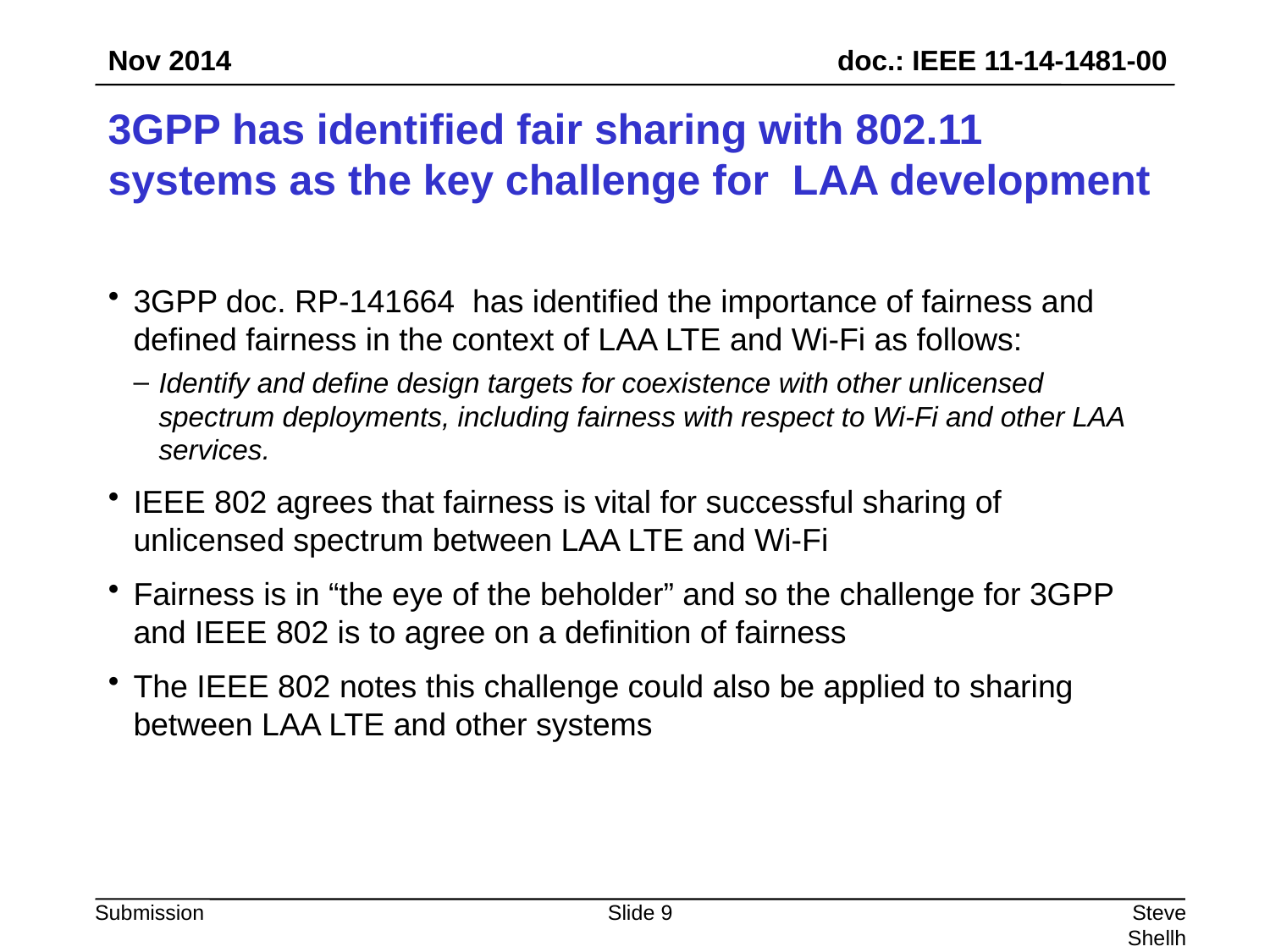

Nov 2014
# 3GPP has identified fair sharing with 802.11 systems as the key challenge for  LAA development
3GPP doc. RP-141664  has identified the importance of fairness and defined fairness in the context of LAA LTE and Wi-Fi as follows:
Identify and define design targets for coexistence with other unlicensed spectrum deployments, including fairness with respect to Wi-Fi and other LAA services.
IEEE 802 agrees that fairness is vital for successful sharing of unlicensed spectrum between LAA LTE and Wi-Fi
Fairness is in “the eye of the beholder” and so the challenge for 3GPP and IEEE 802 is to agree on a definition of fairness
The IEEE 802 notes this challenge could also be applied to sharing between LAA LTE and other systems

Slide 9
Steve Shellhammer, Qualcomm